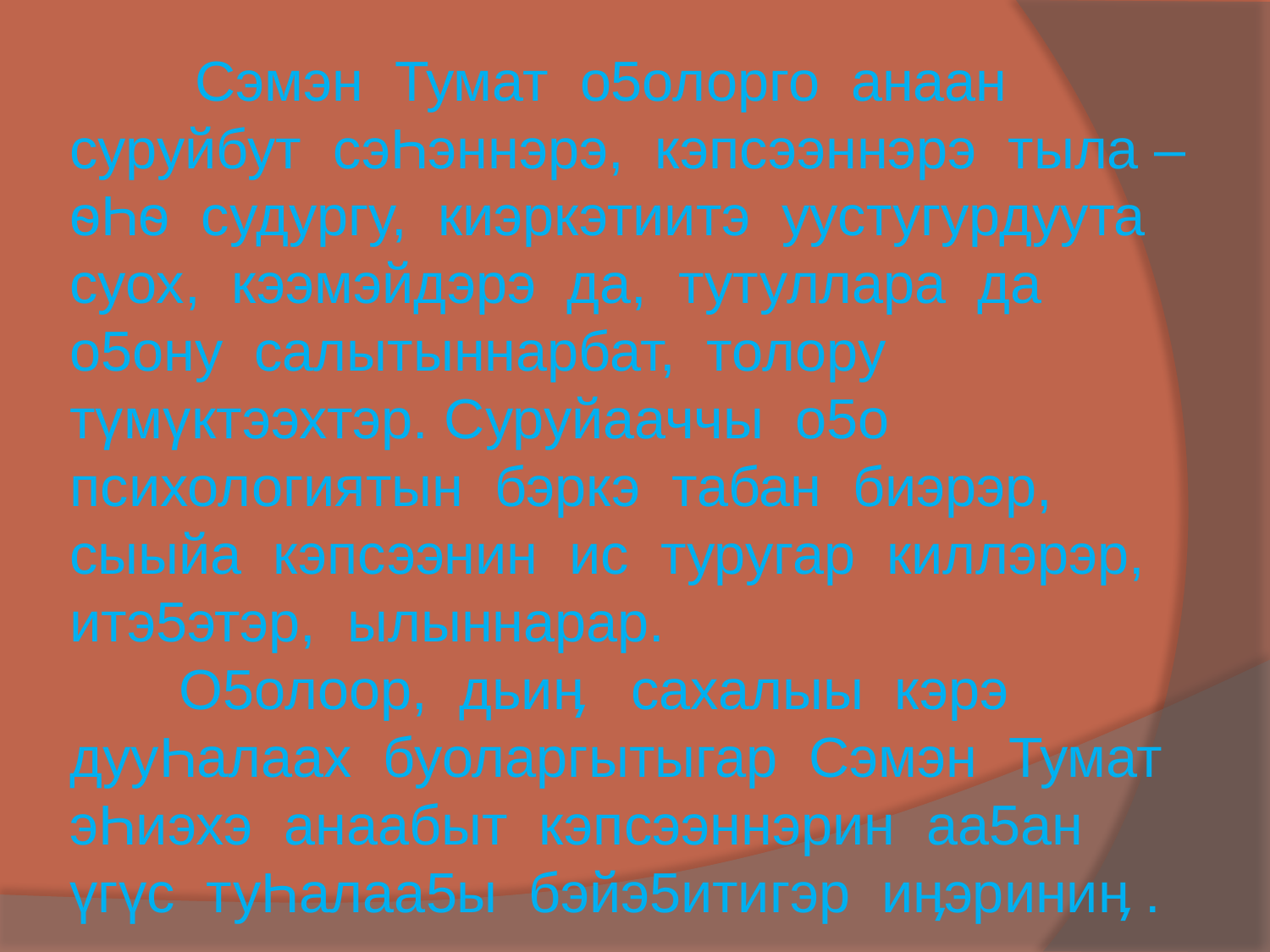

# Сэмэн  Тумат  о5олорго  анаан  суруйбут  сэҺэннэрэ,  кэпсээннэрэ  тыла – ѳҺѳ  судургу,  киэркэтиитэ  уустугурдуута  суох,  кээмэйдэрэ  да,  тутуллара  да  о5ону  салытыннарбат,  толору  тγмγктээхтэр. Суруйааччы  о5о  психологиятын  бэркэ  табан  биэрэр,  сыыйа  кэпсээнин  ис  туругар  киллэрэр,  итэ5этэр,  ылыннарар. О5олоор,  дьиӊ   сахалыы  кэрэ  дууҺалаах  буоларгытыгар  Сэмэн  Тумат   эҺиэхэ  анаабыт  кэпсээннэрин  аа5ан  үгүс  туҺалаа5ы  бэйэ5итигэр  иӊэриниӊ .